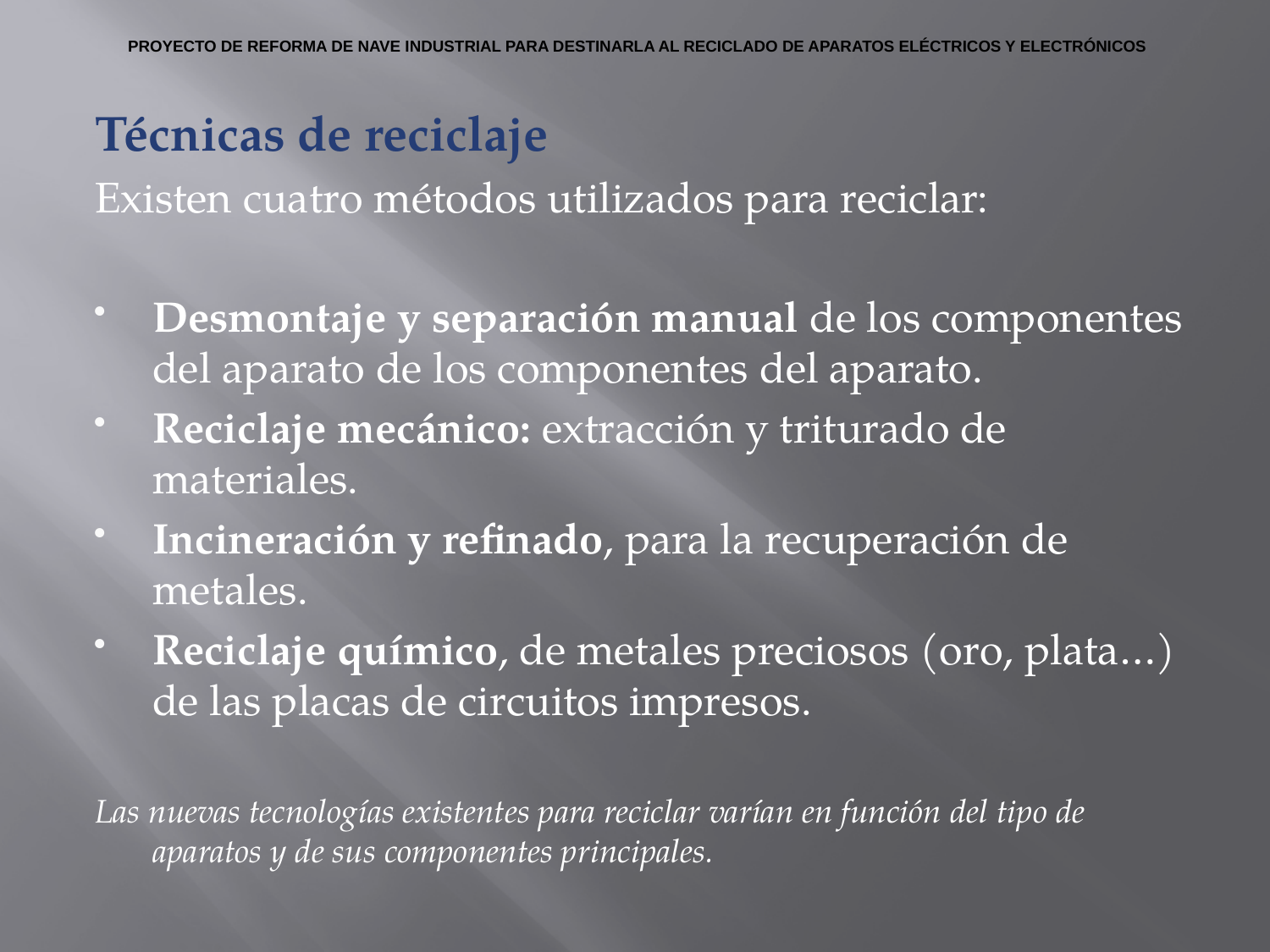

# PROYECTO DE REFORMA DE NAVE INDUSTRIAL PARA DESTINARLA AL RECICLADO DE APARATOS ELÉCTRICOS Y ELECTRÓNICOS
Técnicas de reciclaje
Existen cuatro métodos utilizados para reciclar:

Desmontaje y separación manual de los componentes del aparato de los componentes del aparato.
Reciclaje mecánico: extracción y triturado de materiales.
Incineración y refinado, para la recuperación de metales.
Reciclaje químico, de metales preciosos (oro, plata…) de las placas de circuitos impresos.

Las nuevas tecnologías existentes para reciclar varían en función del tipo de aparatos y de sus componentes principales.